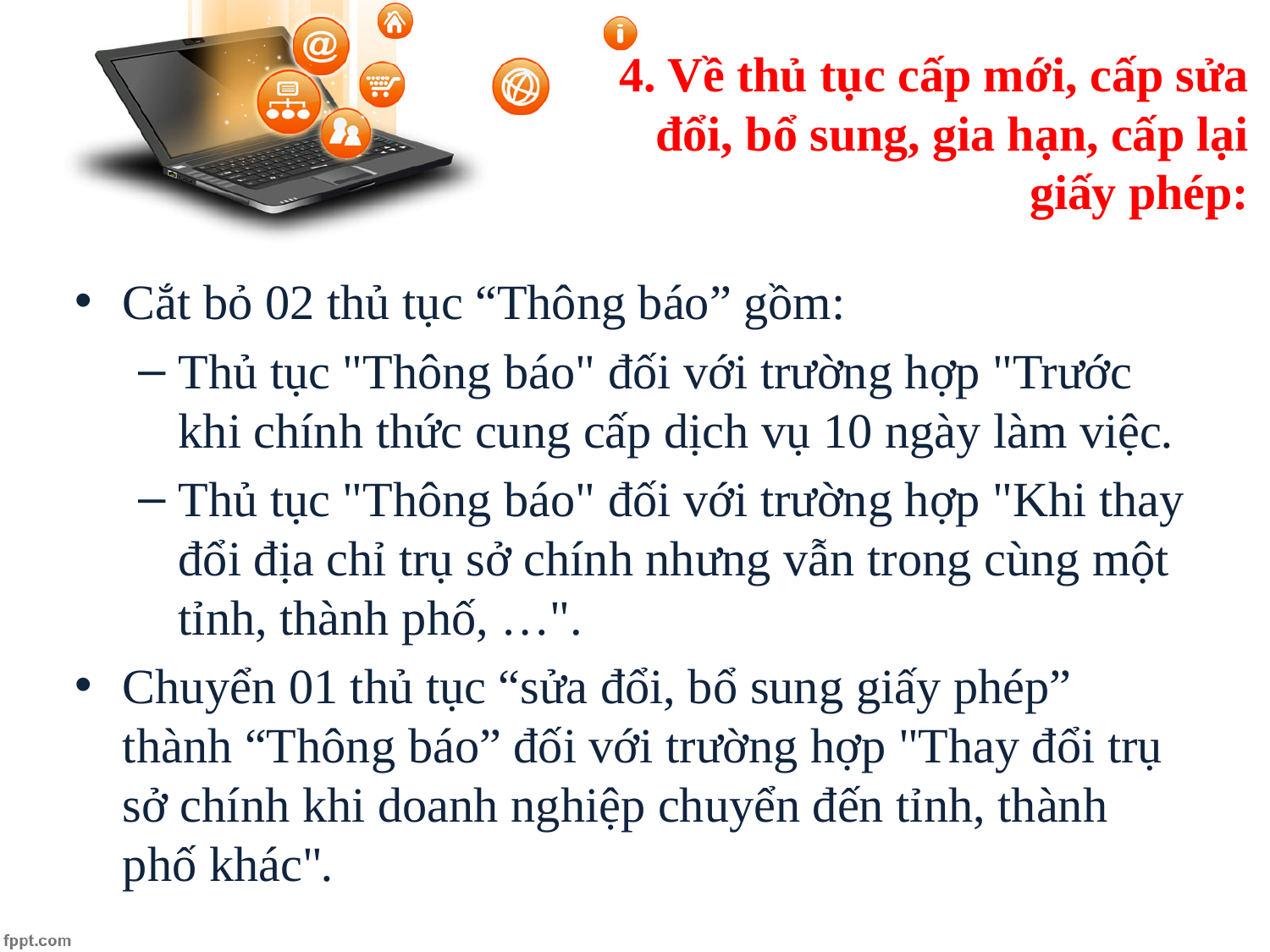

# 4. Về thủ tục cấp mới, cấp sửa đổi, bổ sung, gia hạn, cấp lại giấy phép:
Cắt bỏ 02 thủ tục “Thông báo” gồm:
Thủ tục "Thông báo" đối với trường hợp "Trước khi chính thức cung cấp dịch vụ 10 ngày làm việc.
Thủ tục "Thông báo" đối với trường hợp "Khi thay đổi địa chỉ trụ sở chính nhưng vẫn trong cùng một tỉnh, thành phố, …".
Chuyển 01 thủ tục “sửa đổi, bổ sung giấy phép” thành “Thông báo” đối với trường hợp "Thay đổi trụ sở chính khi doanh nghiệp chuyển đến tỉnh, thành phố khác".